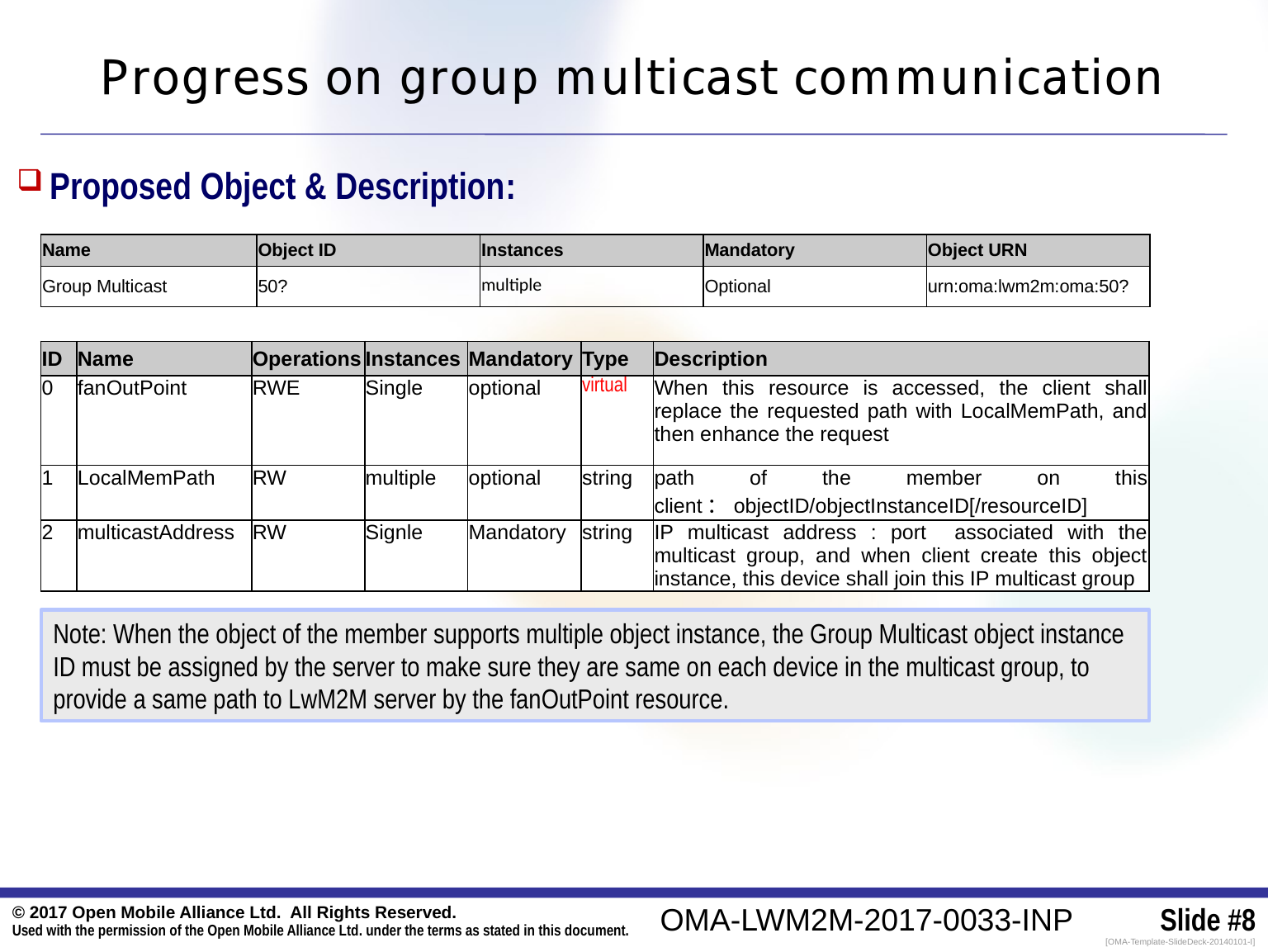

Progress on group multicast communication
 Proposed Object & Description:

| Name | Object ID | Instances | Mandatory | Object URN |
| --- | --- | --- | --- | --- |
| Group Multicast | 50? | multiple | Optional | urn:oma:lwm2m:oma:50? |
| ID | Name | Operations | Instances | Mandatory | Type | Description |
| --- | --- | --- | --- | --- | --- | --- |
| 0 | fanOutPoint | RWE | Single | optional | virtual | When this resource is accessed, the client shall replace the requested path with LocalMemPath, and then enhance the request |
| 1 | LocalMemPath | RW | multiple | optional | string | path of the member on this client：objectID/objectInstanceID[/resourceID] |
| 2 | multicastAddress | RW | Signle | Mandatory | string | IP multicast address : port associated with the multicast group, and when client create this object instance, this device shall join this IP multicast group |
Note: When the object of the member supports multiple object instance, the Group Multicast object instance ID must be assigned by the server to make sure they are same on each device in the multicast group, to provide a same path to LwM2M server by the fanOutPoint resource.